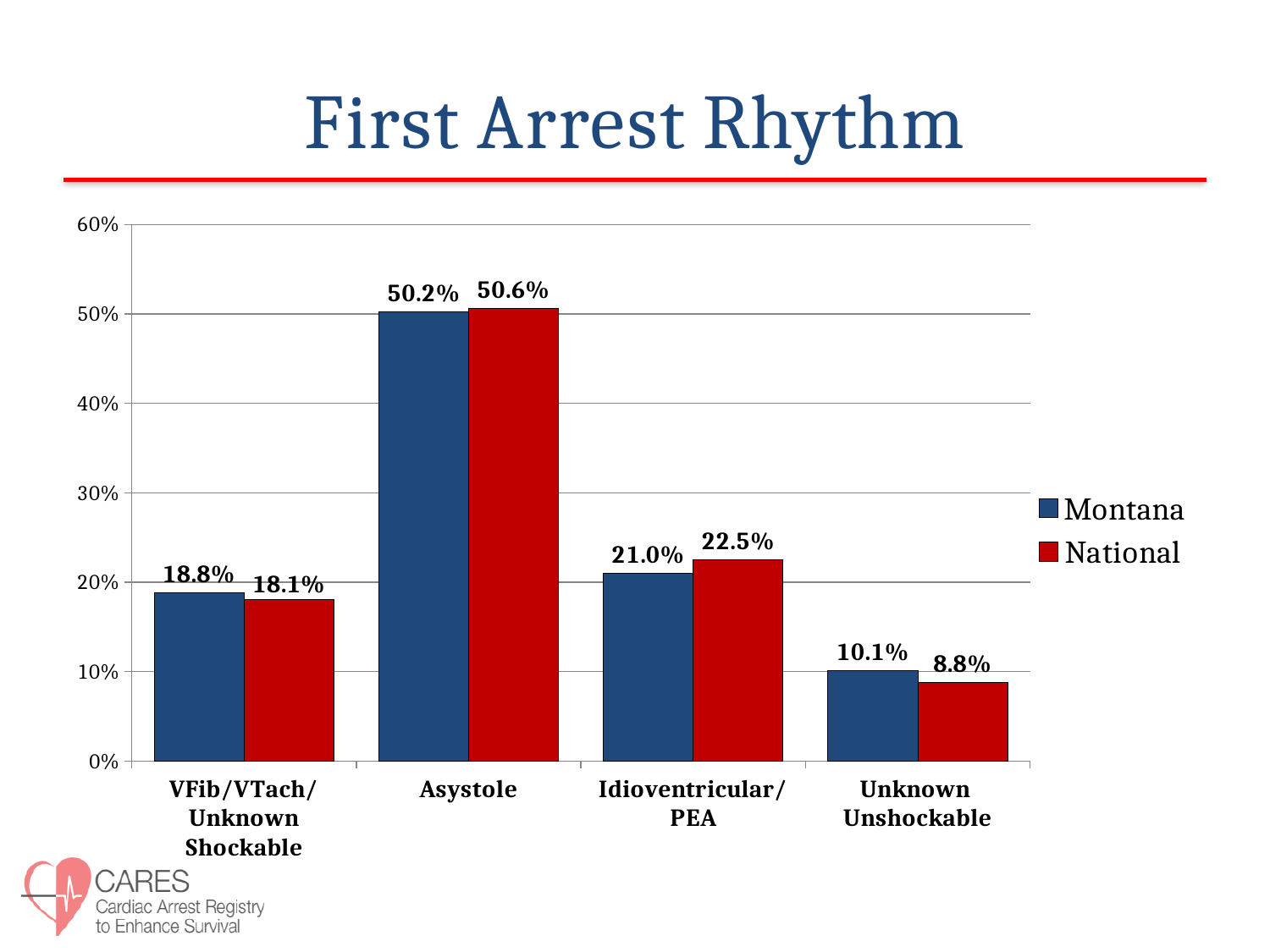

# First Arrest Rhythm

### Chart

| Category | Montana | National |
|---|---|---|
| VFib/VTach/
Unknown Shockable | 0.188 | 0.181 |
| Asystole | 0.502 | 0.506 |
| Idioventricular/
PEA | 0.21 | 0.225 |
| Unknown
Unshockable | 0.101 | 0.088 |